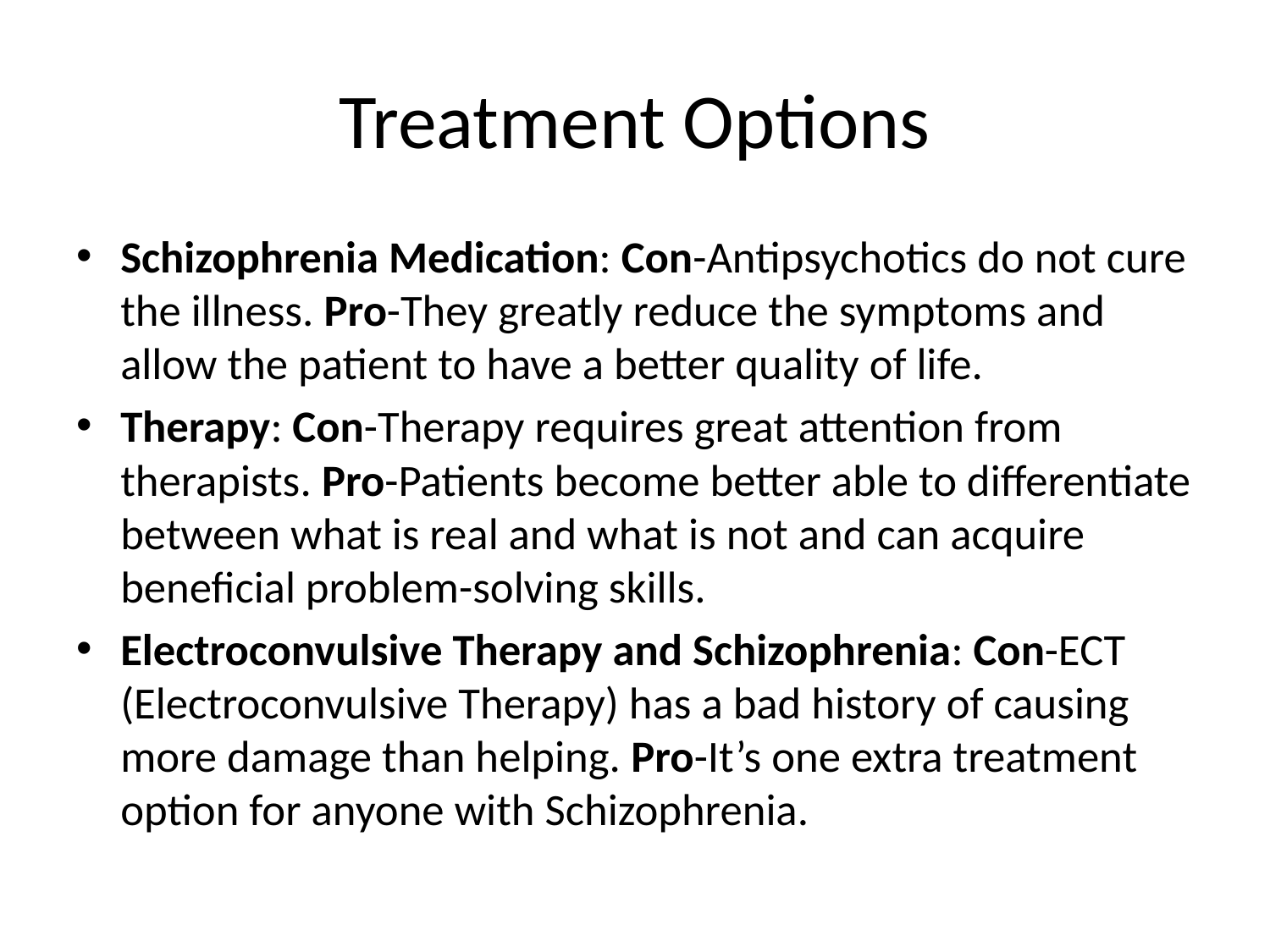

# Treatment Options
Schizophrenia Medication: Con-Antipsychotics do not cure the illness. Pro-They greatly reduce the symptoms and allow the patient to have a better quality of life.
Therapy: Con-Therapy requires great attention from therapists. Pro-Patients become better able to differentiate between what is real and what is not and can acquire beneficial problem-solving skills.
Electroconvulsive Therapy and Schizophrenia: Con-ECT (Electroconvulsive Therapy) has a bad history of causing more damage than helping. Pro-It’s one extra treatment option for anyone with Schizophrenia.